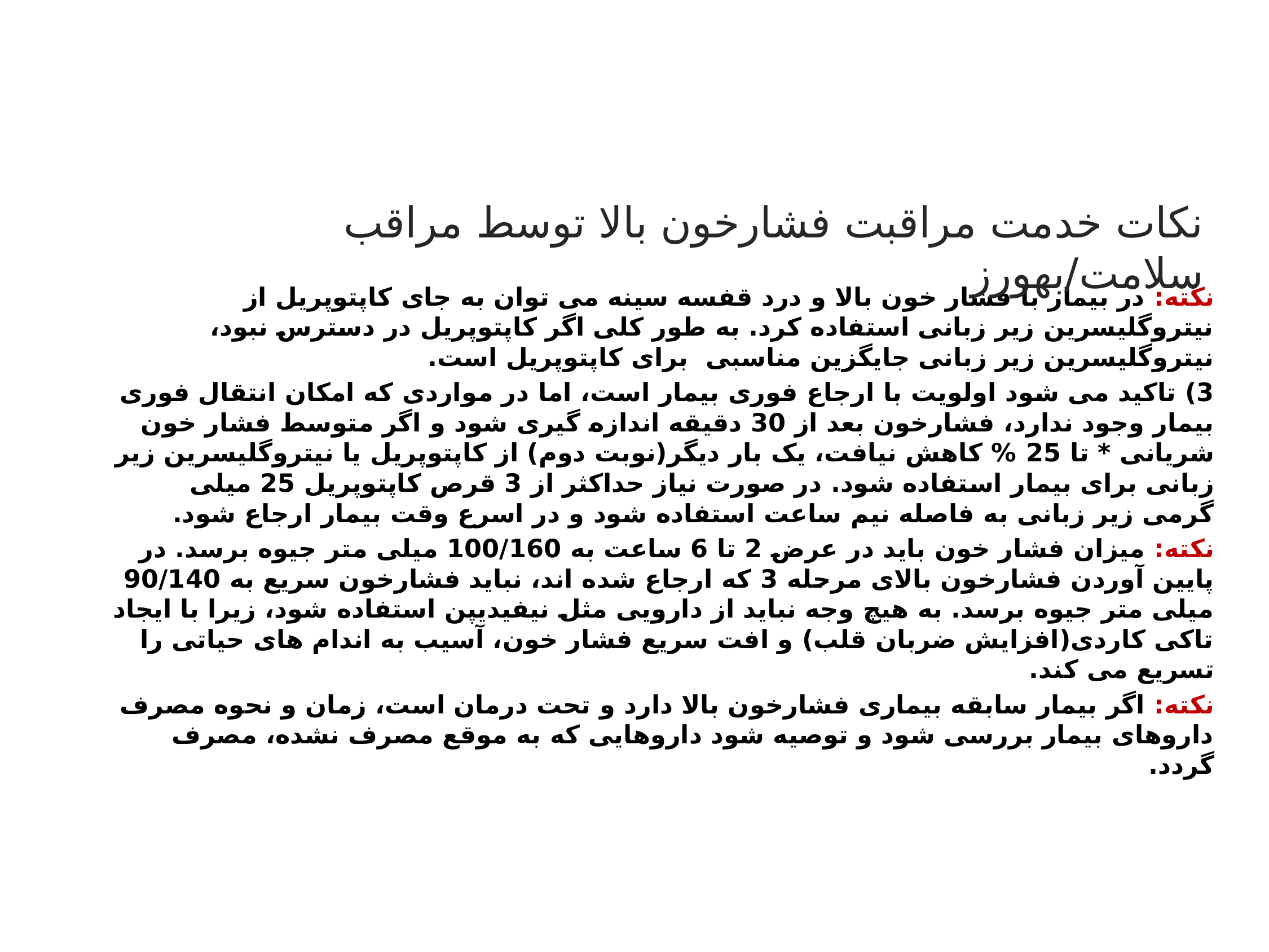

نکات خدمت مراقبت فشارخون بالا توسط مراقب سلامت/بهورز
نکته: در بیمار با فشار خون بالا و درد قفسه سینه می توان به جای کاپتوپریل از نیتروگلیسرین زیر زبانی استفاده کرد. به طور کلی اگر کاپتوپریل در دسترس نبود، نیتروگلیسرین زیر زبانی جایگزین مناسبی  برای کاپتوپریل است.
3) تاکید می شود اولویت با ارجاع فوری بیمار است، اما در مواردی که امکان انتقال فوری بیمار وجود ندارد، فشارخون بعد از 30 دقیقه اندازه گیری شود و اگر متوسط فشار خون شریانی * تا 25 % کاهش نیافت، یک بار دیگر(نوبت دوم) از کاپتوپریل یا نیتروگلیسرین زیر زبانی برای بیمار استفاده شود. در صورت نیاز حداکثر از 3 قرص کاپتوپریل 25 میلی گرمی زیر زبانی به فاصله نیم ساعت استفاده شود و در اسرع وقت بیمار ارجاع شود.
نکته: میزان فشار خون باید در عرض 2 تا 6 ساعت به 100/160 میلی متر جیوه برسد. در پایین آوردن فشارخون بالای مرحله 3 که ارجاع شده اند، نباید فشارخون سریع به 90/140 میلی متر جیوه برسد. به هیچ وجه نباید از دارویی مثل نیفیدیپن استفاده شود، زیرا با ایجاد تاکی کاردی(افزایش ضربان قلب) و افت سریع فشار خون، آسیب به اندام های حیاتی را تسریع می کند.
نکته: اگر بیمار سابقه بیماری فشارخون بالا دارد و تحت درمان است، زمان و نحوه مصرف داروهای بیمار بررسی شود و توصیه شود داروهایی که به موقع مصرف نشده، مصرف گردد.